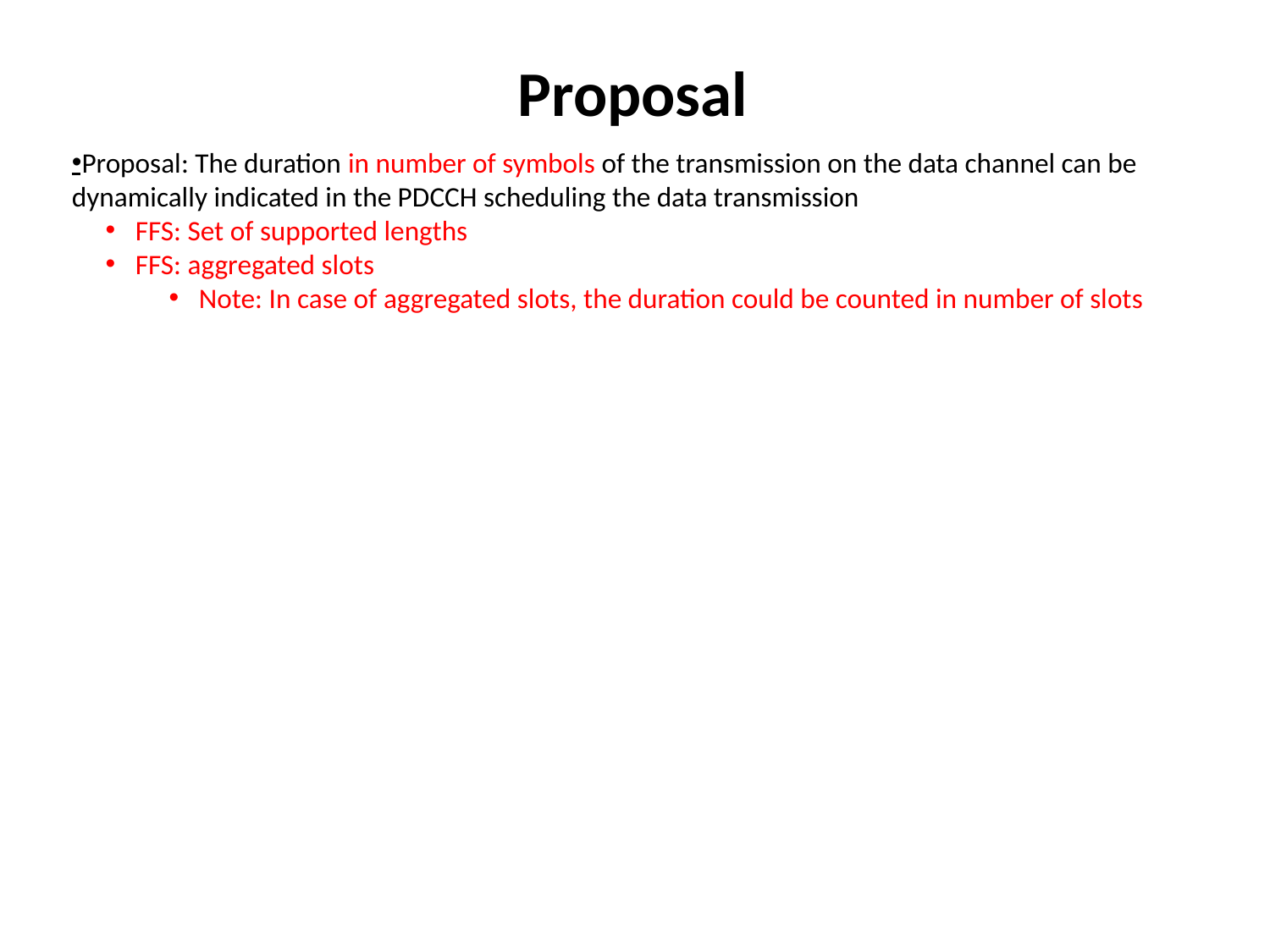

Proposal

Proposal: The duration in number of symbols of the transmission on the data channel can be dynamically indicated in the PDCCH scheduling the data transmission
FFS: Set of supported lengths
FFS: aggregated slots
Note: In case of aggregated slots, the duration could be counted in number of slots